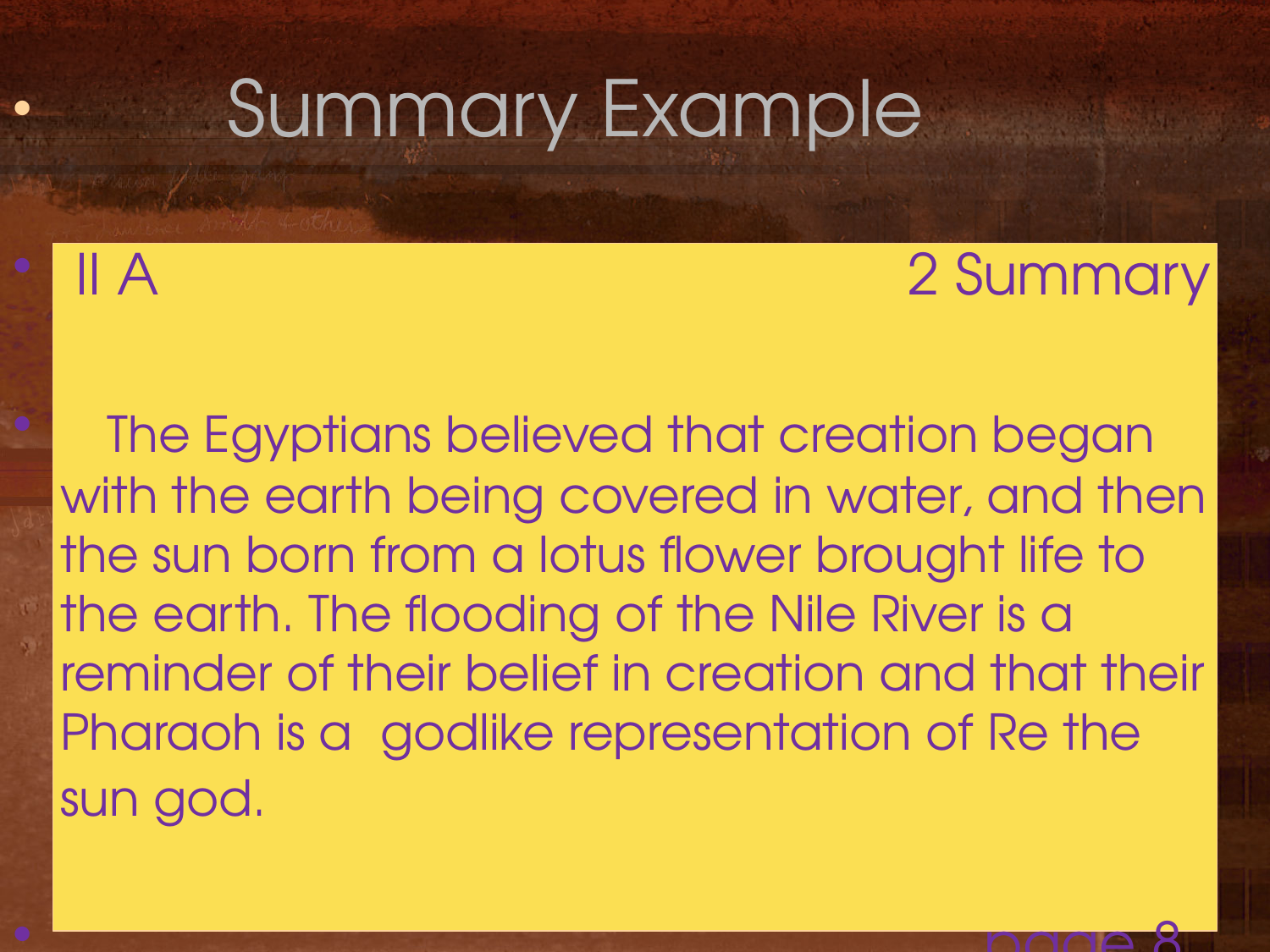

# Summary Example

 II A                                                2 Summary

   The Egyptians believed that creation began with the earth being covered in water, and then the sun born from a lotus flower brought life to the earth. The flooding of the Nile River is a reminder of their belief in creation and that their Pharaoh is a  godlike representation of Re the sun god.
                                                           page 8